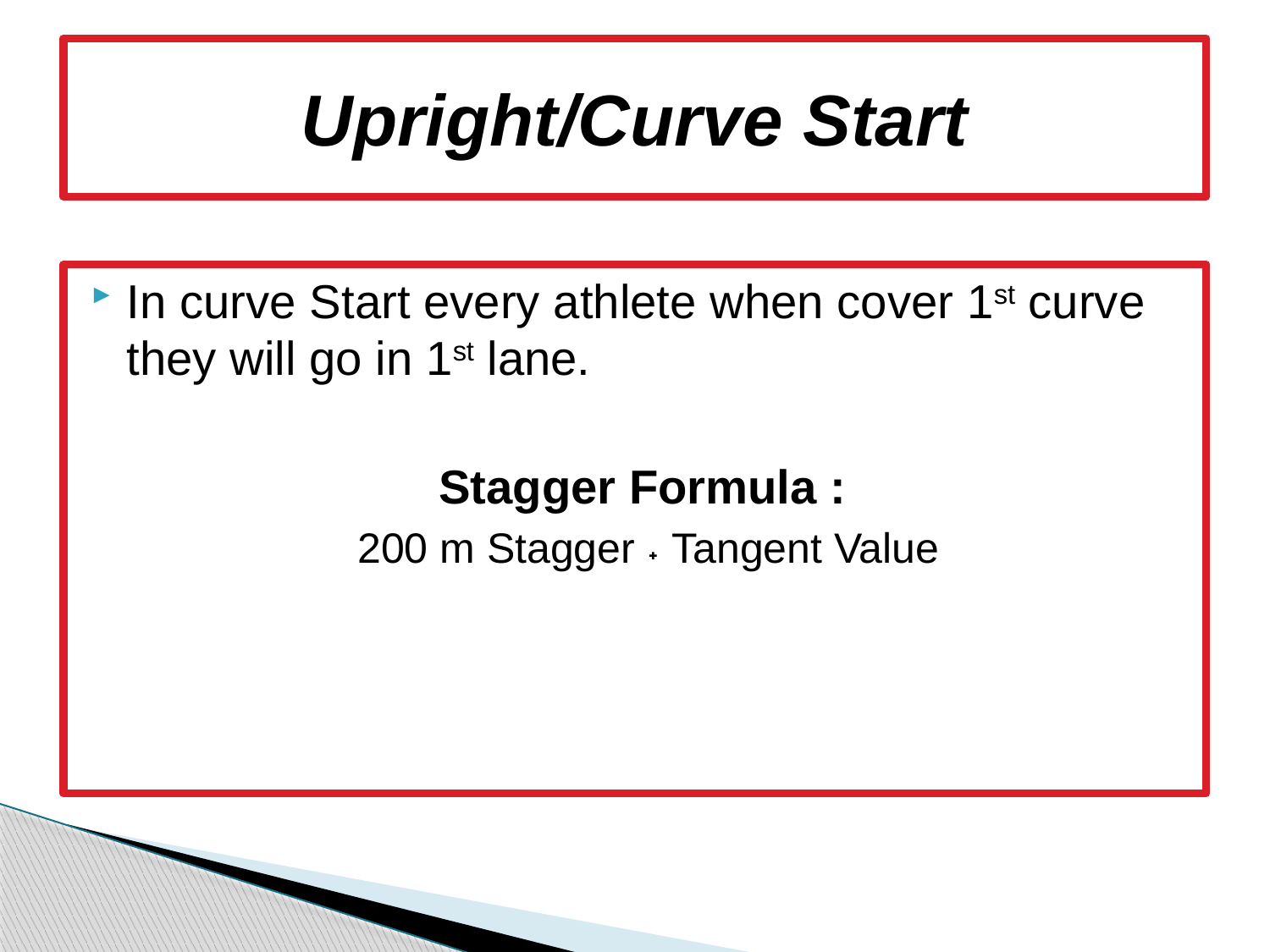

# Upright/Curve Start
In curve Start every athlete when cover 1st curve  they will go in 1st lane.

Stagger Formula :
 200 m Stagger ˖ Tangent Value